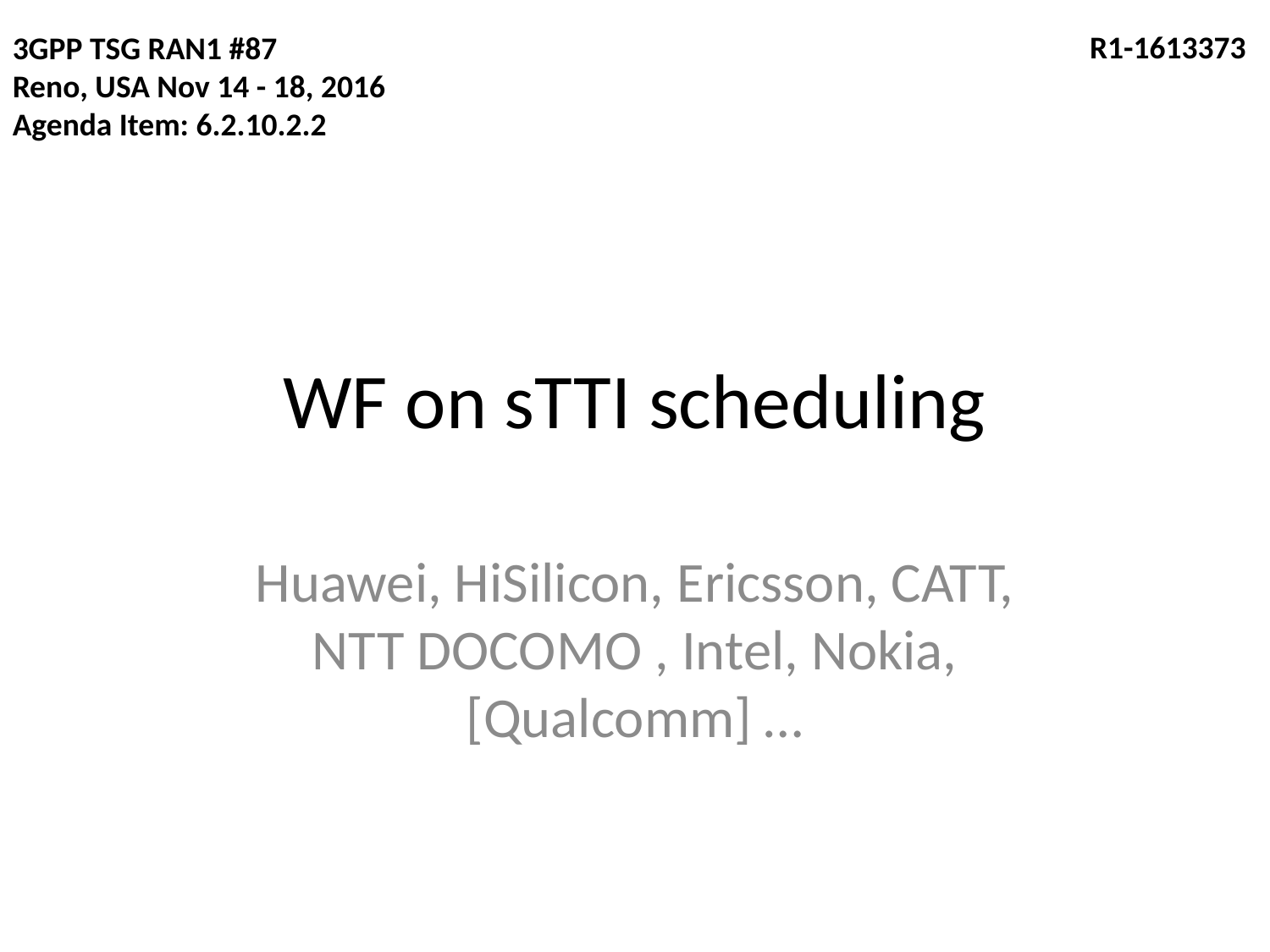

3GPP TSG RAN1 #87
Reno, USA Nov 14 - 18, 2016
Agenda Item: 6.2.10.2.2

 R1-1613373
# WF on sTTI scheduling
Huawei, HiSilicon, Ericsson, CATT, NTT DOCOMO , Intel, Nokia, [Qualcomm] …